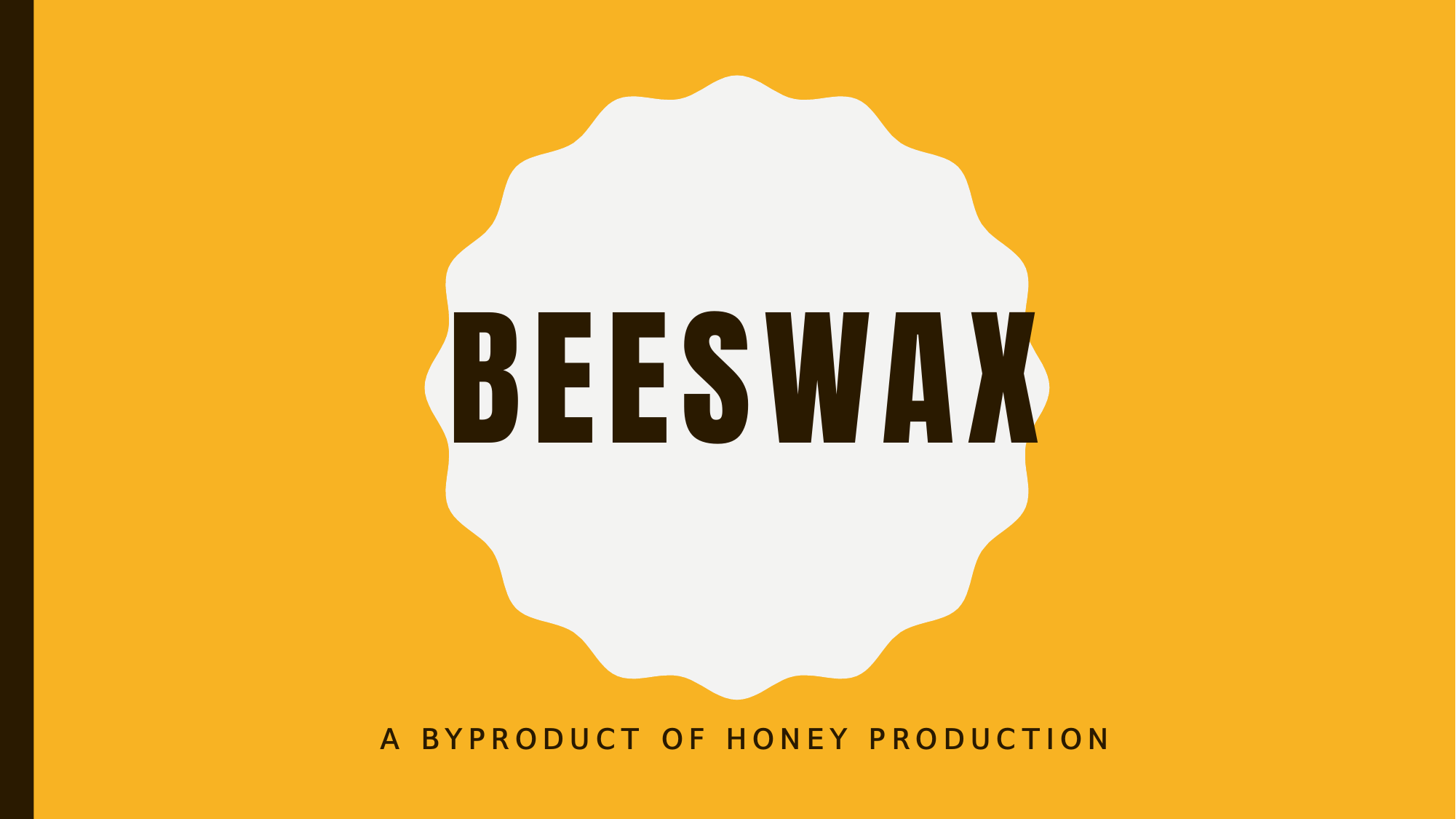

# Beeswax
A Byproduct of Honey Production